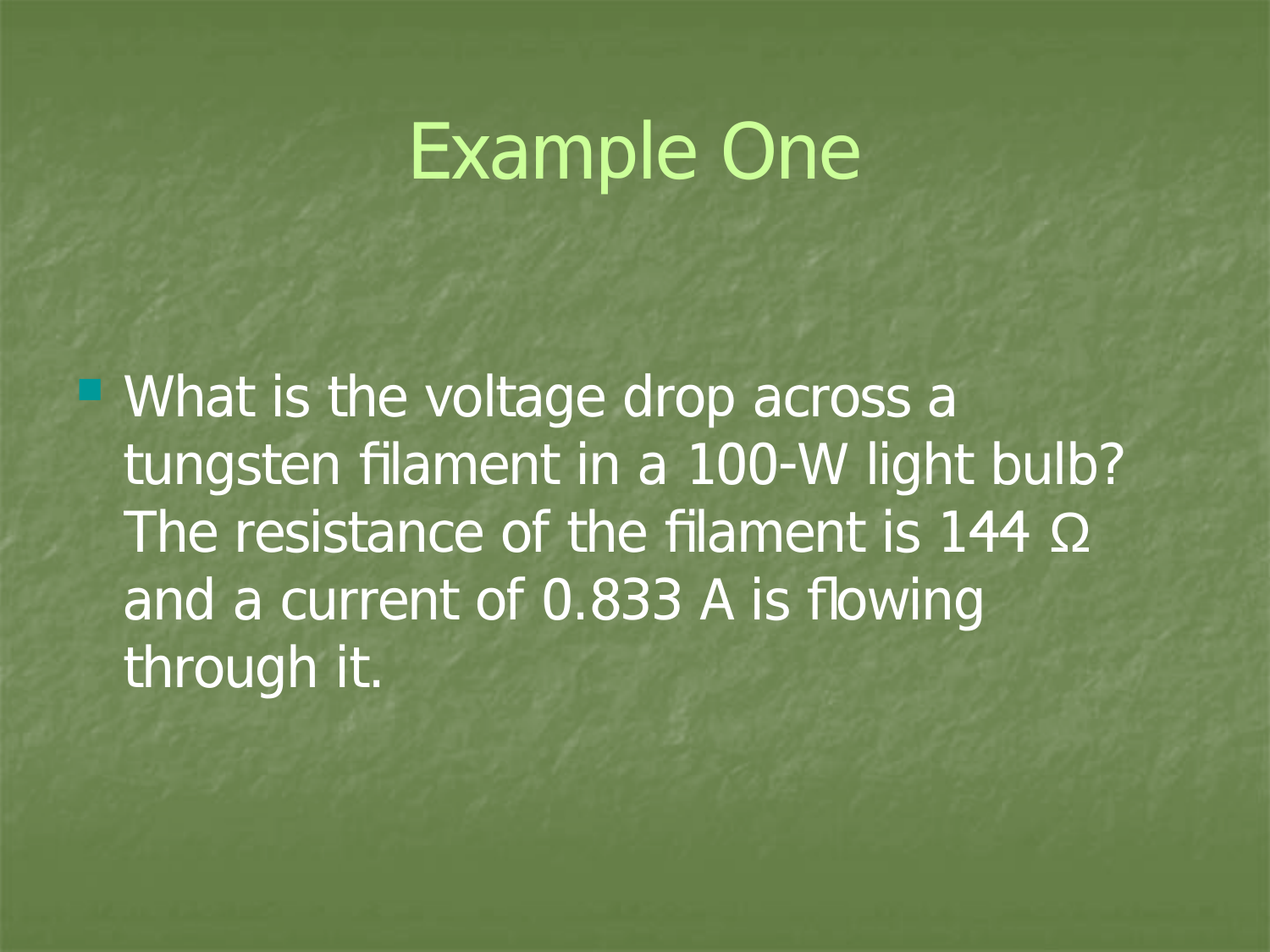

# Example One

What is the voltage drop across a tungsten filament in a 100-W light bulb?  The resistance of the filament is 144 Ω and a current of 0.833 A is flowing through it.